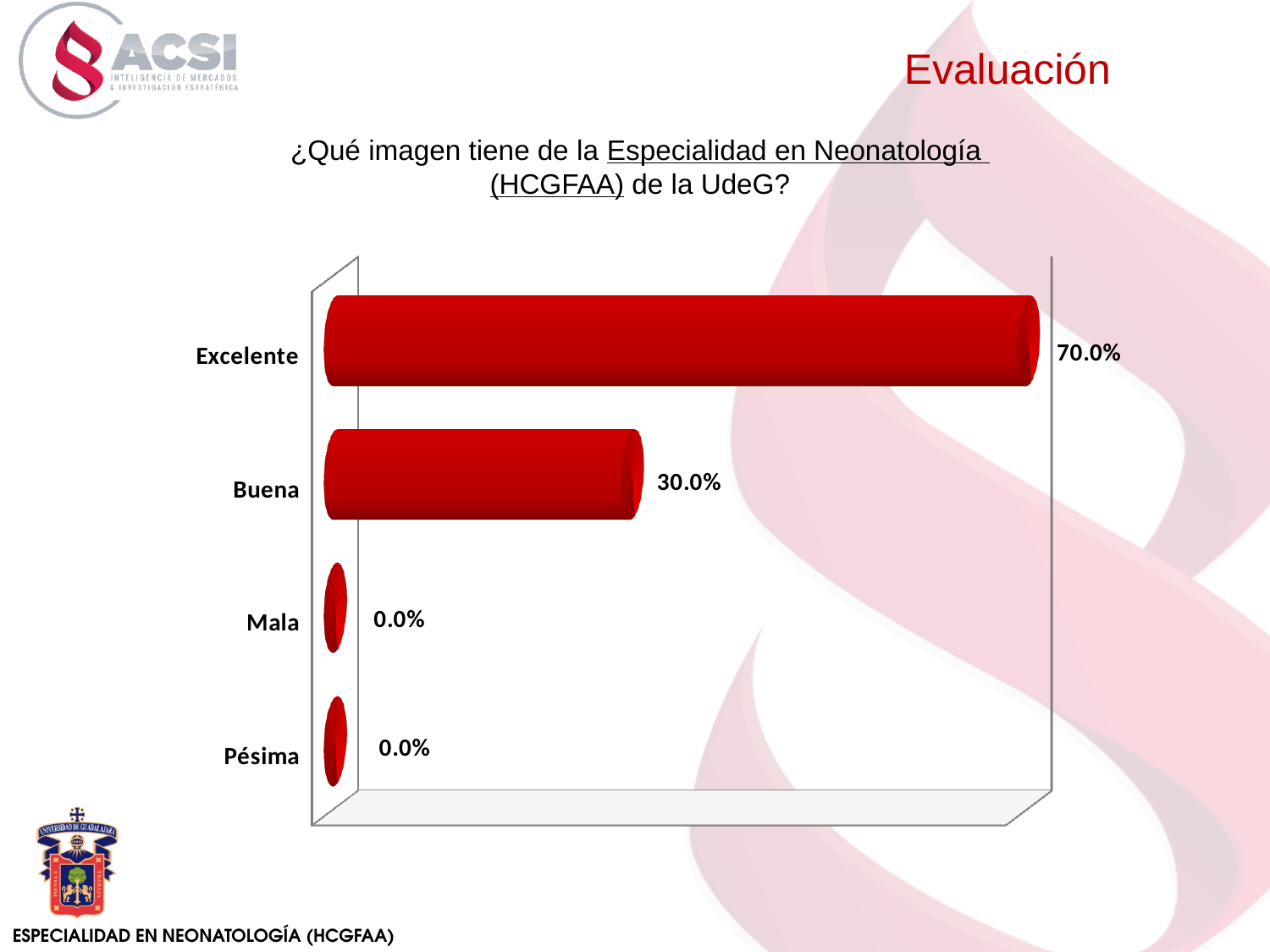

Evaluación
¿Qué imagen tiene de la Especialidad en Neonatología
(HCGFAA) de la UdeG?

[unsupported chart]